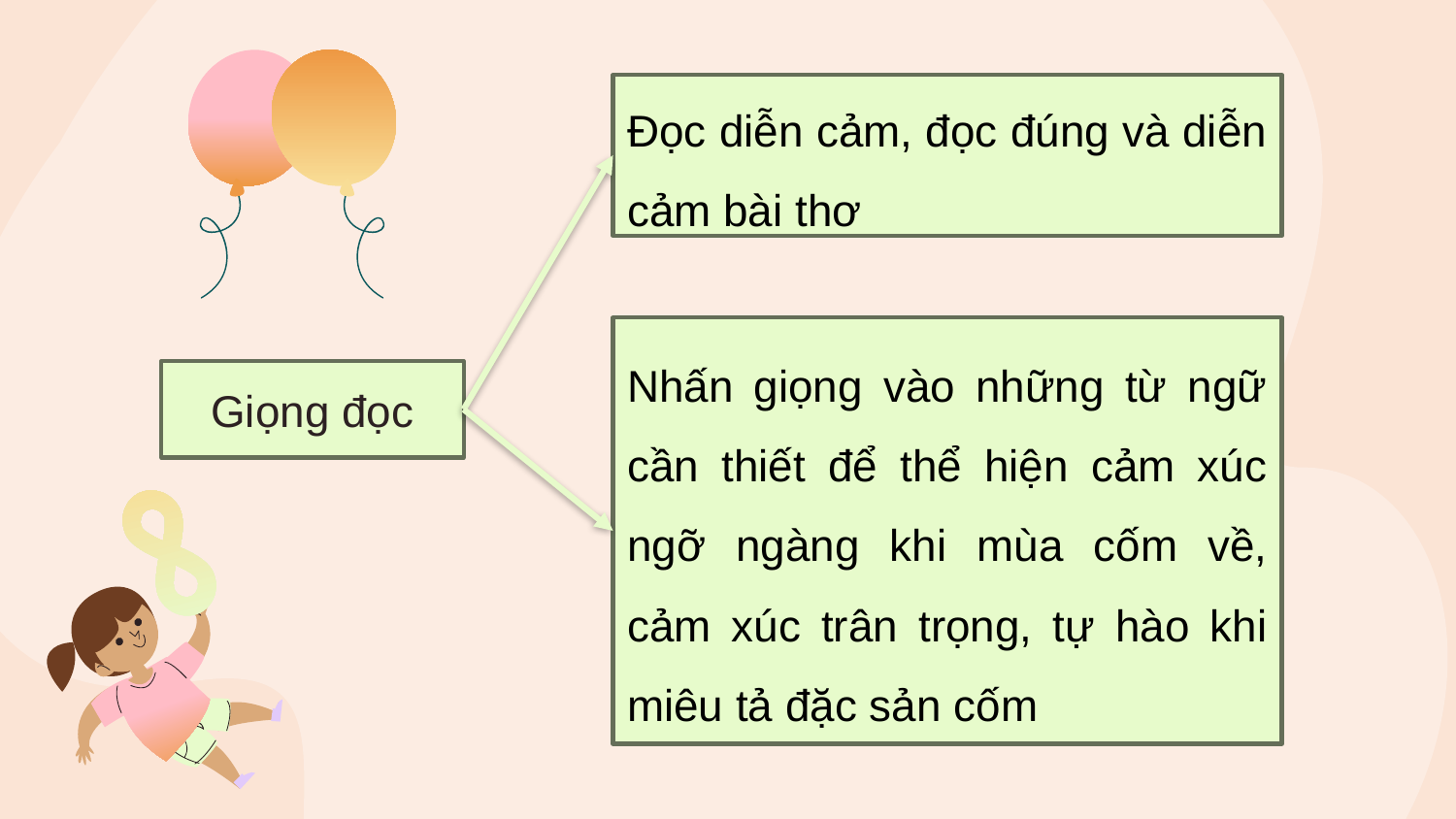

Đọc diễn cảm, đọc đúng và diễn cảm bài thơ
Nhấn giọng vào những từ ngữ cần thiết để thể hiện cảm xúc ngỡ ngàng khi mùa cốm về, cảm xúc trân trọng, tự hào khi miêu tả đặc sản cốm
Giọng đọc